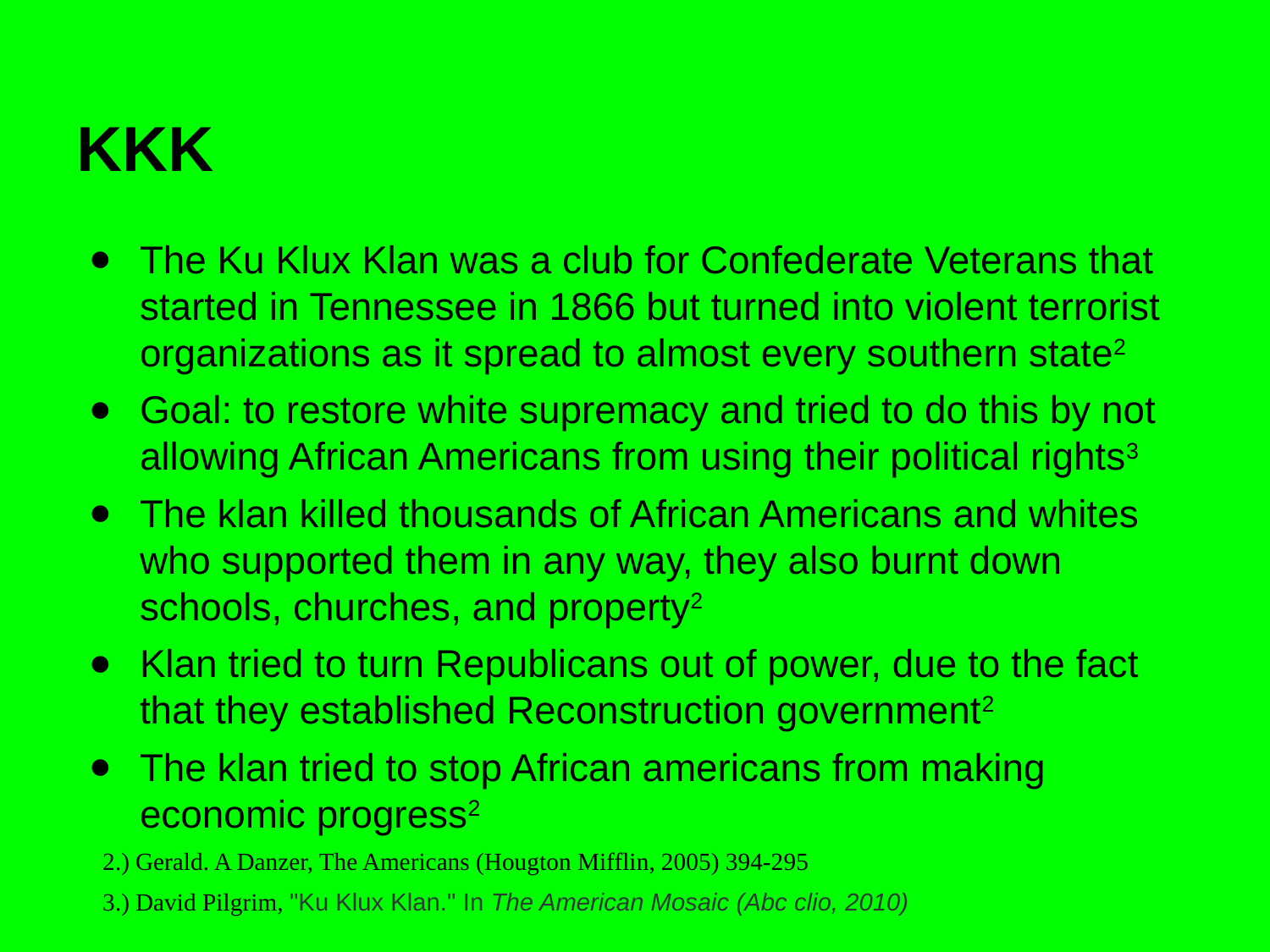

# KKK
The Ku Klux Klan was a club for Confederate Veterans that started in Tennessee in 1866 but turned into violent terrorist organizations as it spread to almost every southern state2
Goal: to restore white supremacy and tried to do this by not allowing African Americans from using their political rights3
The klan killed thousands of African Americans and whites who supported them in any way, they also burnt down schools, churches, and property2
Klan tried to turn Republicans out of power, due to the fact that they established Reconstruction government2
The klan tried to stop African americans from making economic progress2
2.) Gerald. A Danzer, The Americans (Hougton Mifflin, 2005) 394-295
3.) David Pilgrim, "Ku Klux Klan." In The American Mosaic (Abc clio, 2010)